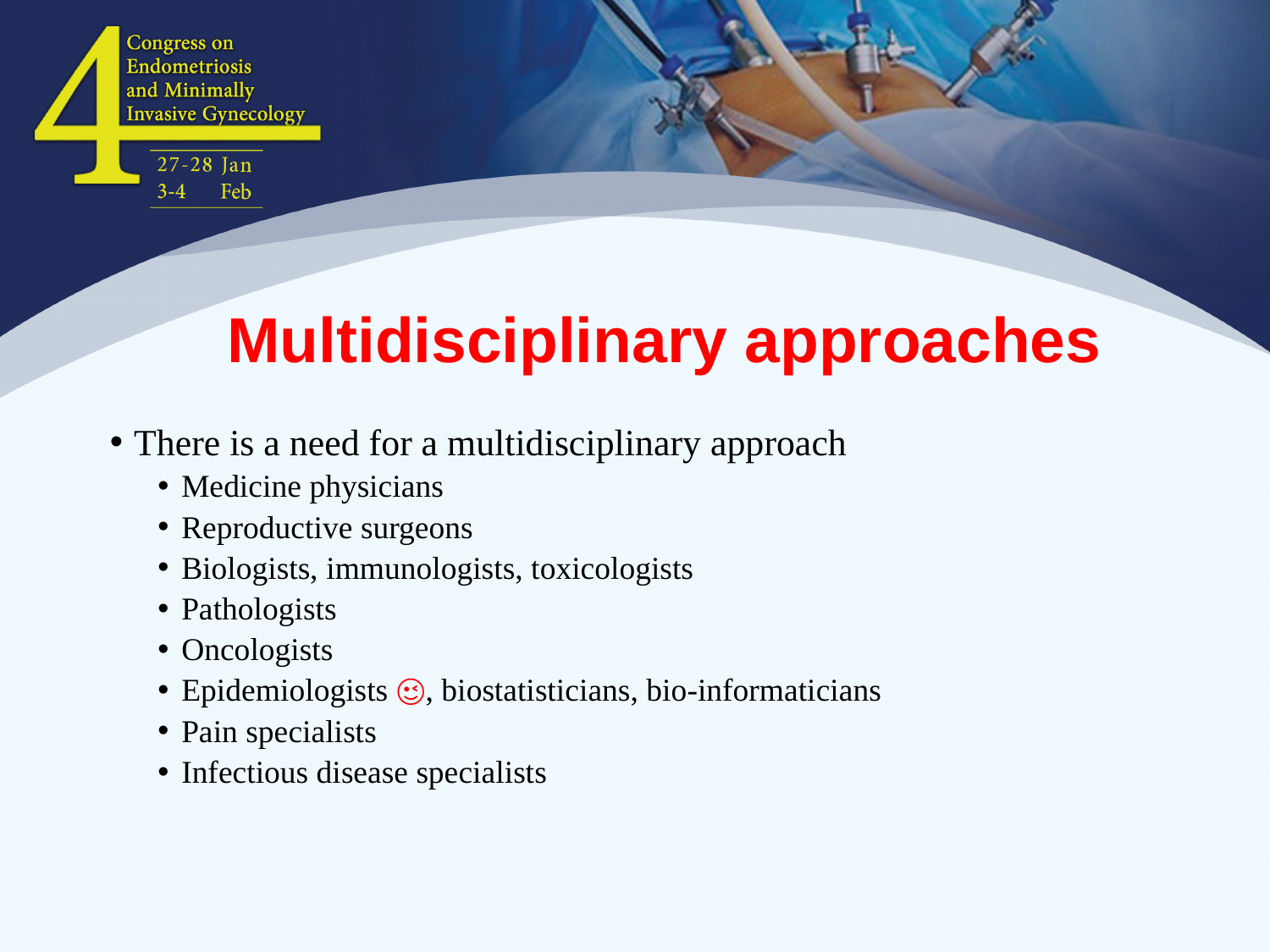

# Multidisciplinary approaches
There is a need for a multidisciplinary approach
Medicine physicians
Reproductive surgeons
Biologists, immunologists, toxicologists
Pathologists
Oncologists
Epidemiologists 😉, biostatisticians, bio-informaticians
Pain specialists
Infectious disease specialists